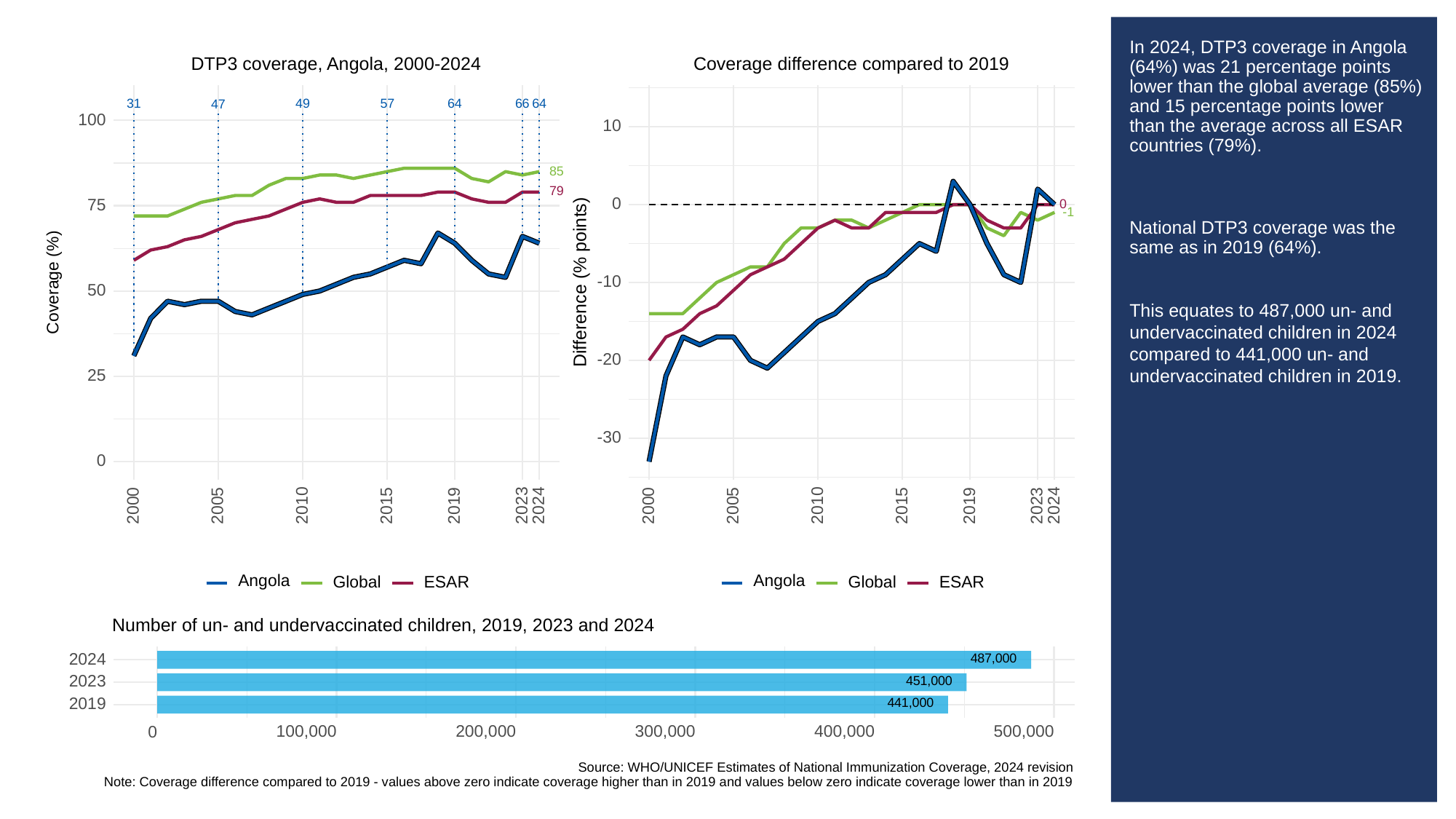

# In 2024, DTP3 coverage in Angola (64%) was 21 percentage points lower than the global average (85%) and 15 percentage points lower than the average across all ESAR countries (79%).

National DTP3 coverage was the same as in 2019 (64%).

This equates to 487,000 un- and undervaccinated children in 2024 compared to 441,000 un- and undervaccinated children in 2019.

Coverage difference compared to 2019
DTP3 coverage, Angola, 2000-2024

31
49
64
66
64
57
47

100

10

85

79

0
75
0

-1

Difference (% points)
Coverage (%)
-10

50

-20

25

-30

0

2023
2023
2000
2005
2010
2015
2019
2024
2000
2005
2010
2015
2019
2024
Angola
Angola
Global
ESAR
Global
ESAR

Number of un- and undervaccinated children, 2019, 2023 and 2024

487,000
2024

451,000
2023

441,000
2019

100,000
200,000
300,000
400,000
500,000
0
Source: WHO/UNICEF Estimates of National Immunization Coverage, 2024 revision
Note: Coverage difference compared to 2019 - values above zero indicate coverage higher than in 2019 and values below zero indicate coverage lower than in 2019